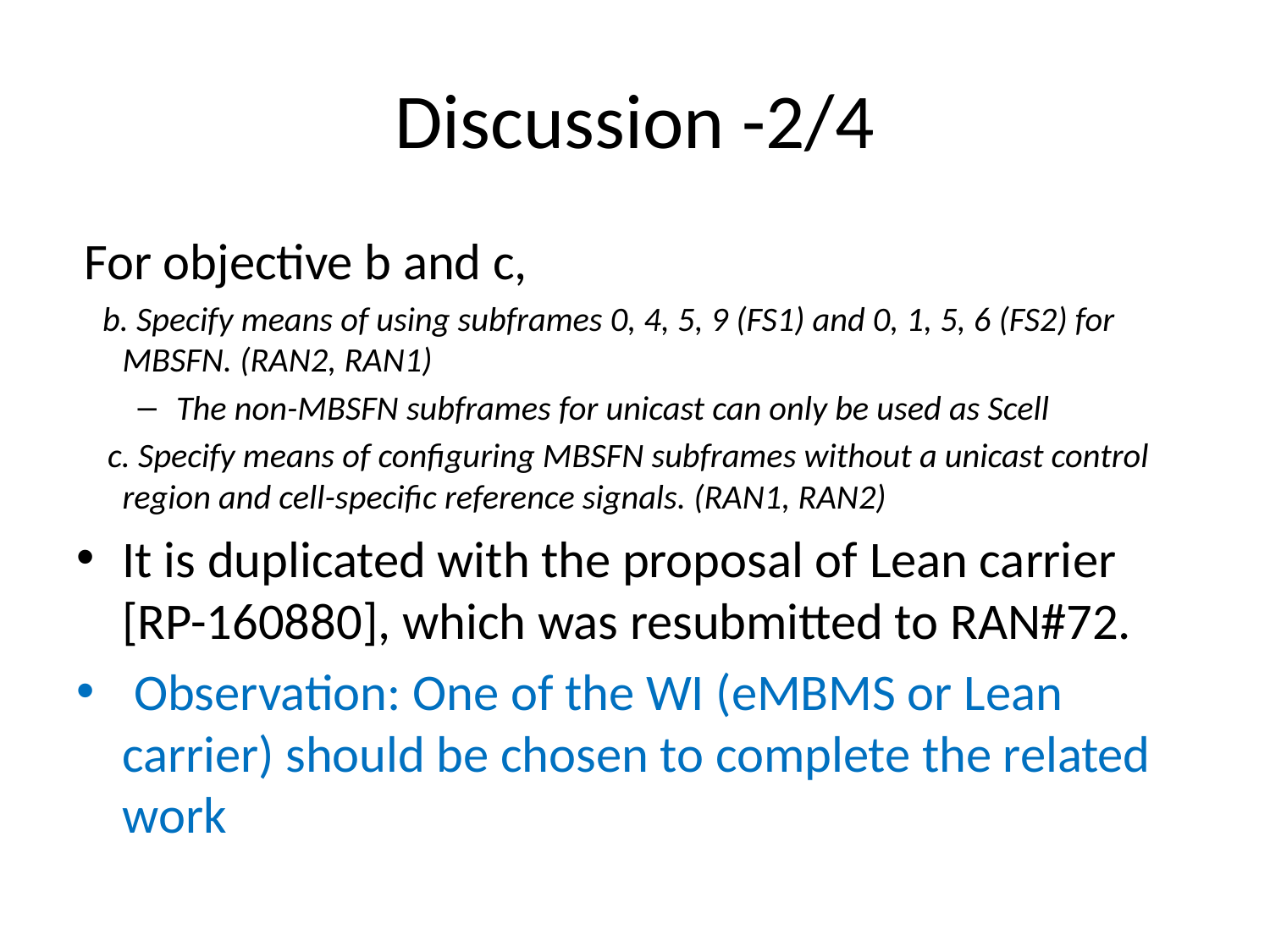

# Discussion -2/4
For objective b and c,
    b. Specify means of using subframes 0, 4, 5, 9 (FS1) and 0, 1, 5, 6 (FS2) for MBSFN. (RAN2, RAN1)
The non-MBSFN subframes for unicast can only be used as Scell
    c. Specify means of configuring MBSFN subframes without a unicast control region and cell-specific reference signals. (RAN1, RAN2)
It is duplicated with the proposal of Lean carrier [RP-160880], which was resubmitted to RAN#72.
 Observation: One of the WI (eMBMS or Lean carrier) should be chosen to complete the related work